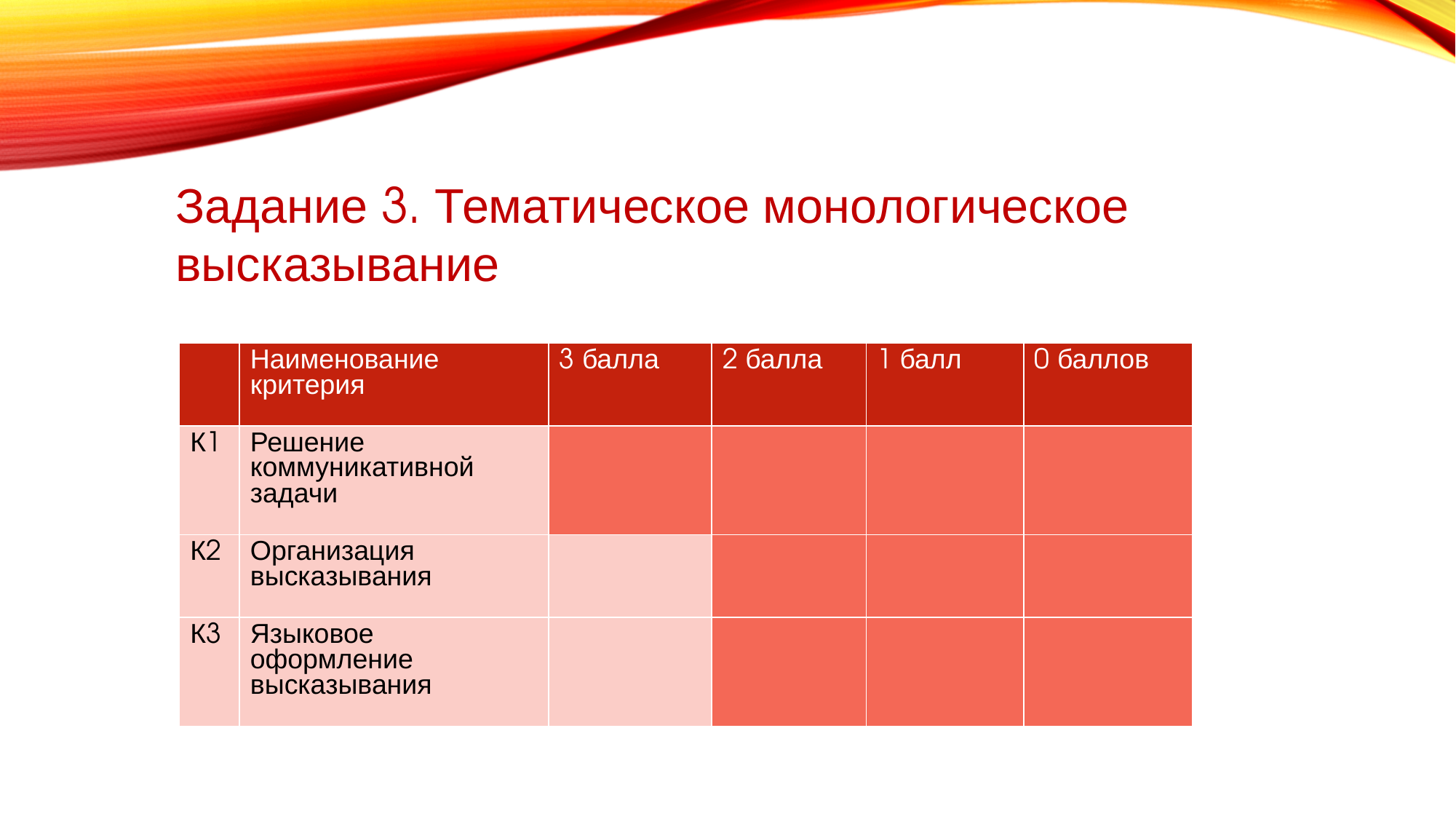

Задание 3. Тематическое монологическое высказывание
|  | Наименование критерия | 3 балла | 2 балла | 1 балл | 0 баллов |
| --- | --- | --- | --- | --- | --- |
| К1 | Решение коммуникативной задачи |  |  |  |  |
| К2 | Организация высказывания |  |  |  |  |
| К3 | Языковое оформление высказывания |  |  |  |  |